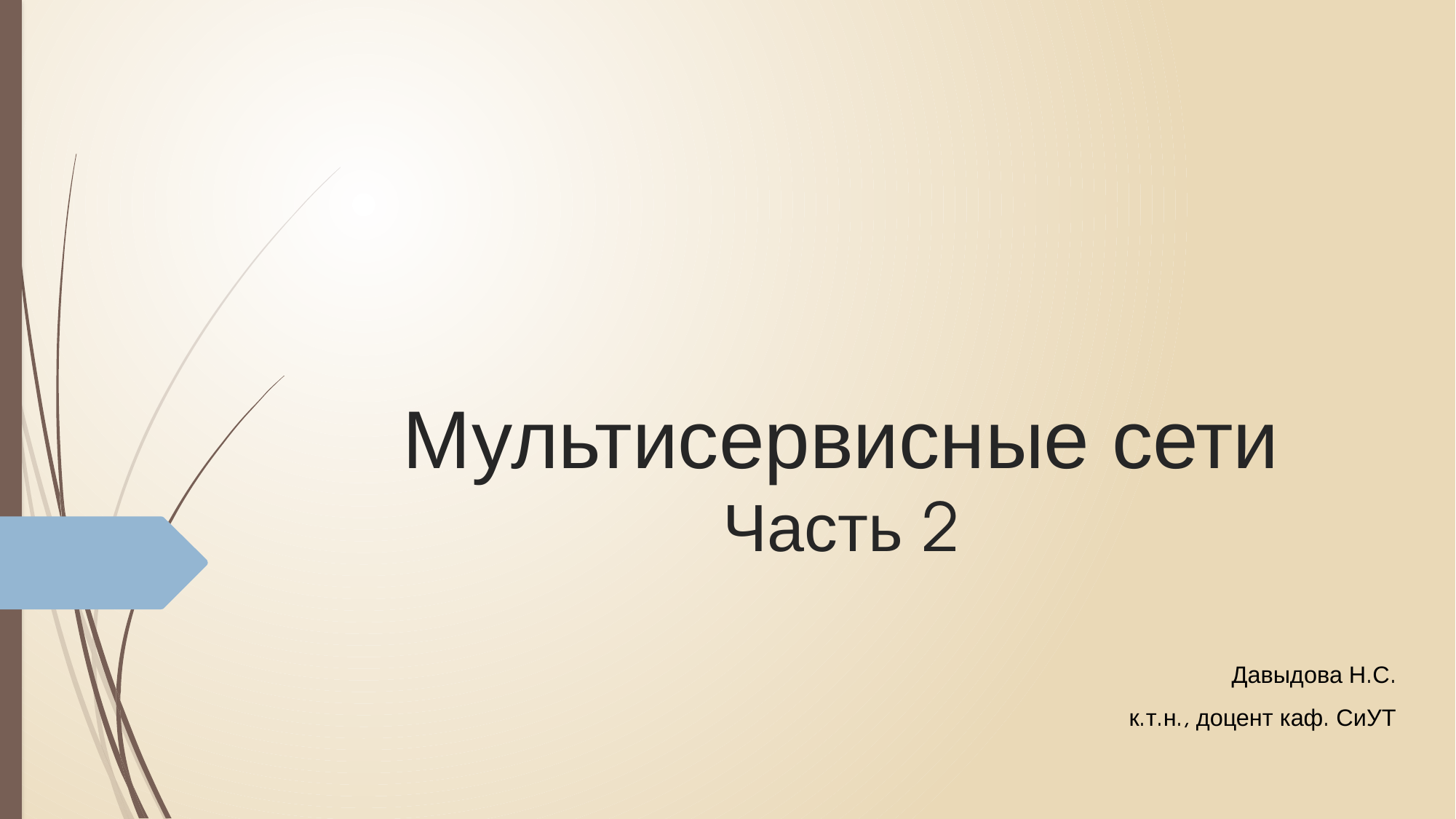

# Мультисервисные сети Часть 2

Давыдова Н.С.
к.т.н., доцент каф. СиУТ